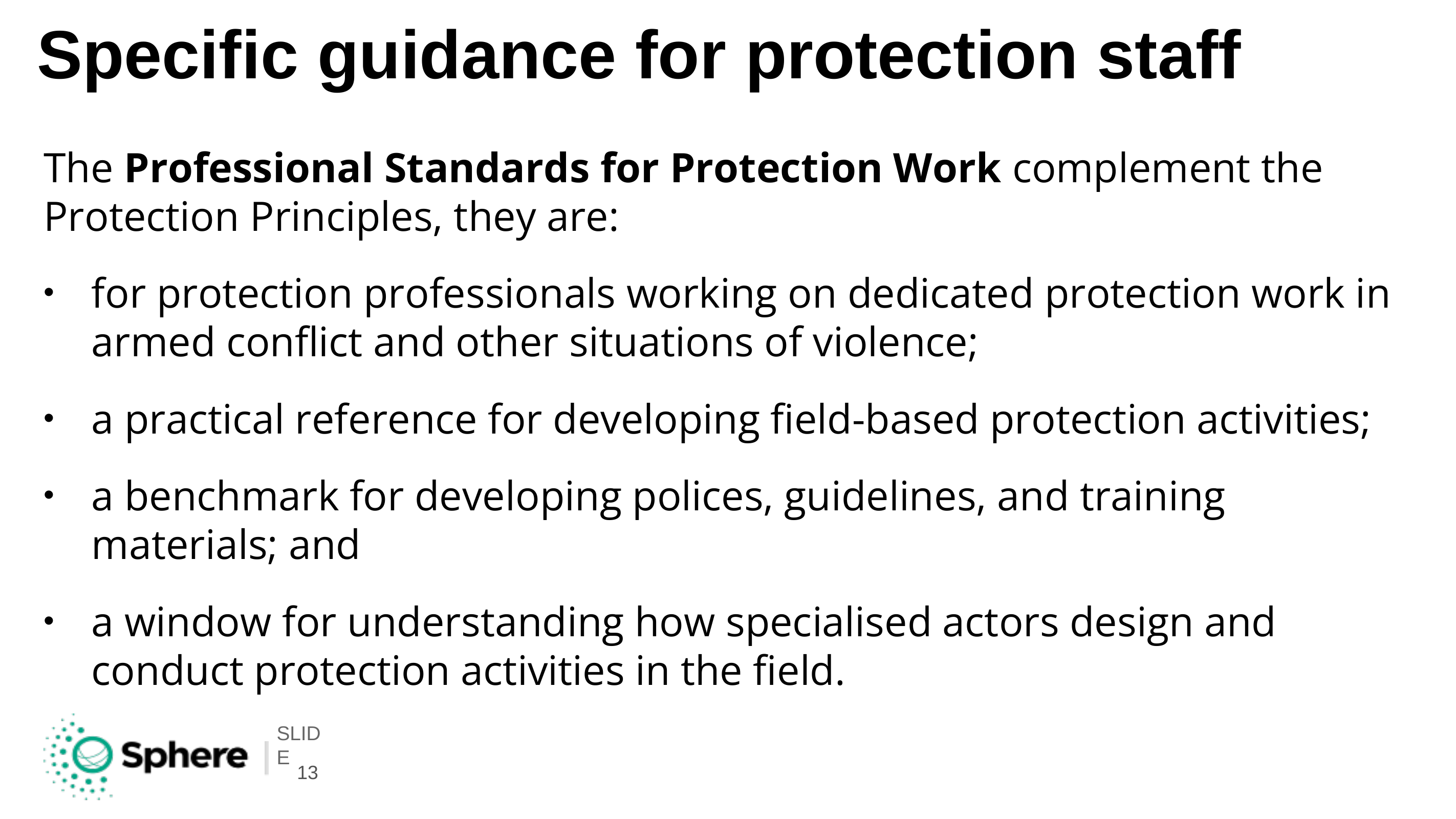

# Specific guidance for protection staff
The Professional Standards for Protection Work complement the Protection Principles, they are:
for protection professionals working on dedicated protection work in armed conflict and other situations of violence;
a practical reference for developing field-based protection activities;
a benchmark for developing polices, guidelines, and training materials; and
a window for understanding how specialised actors design and conduct protection activities in the field.

13